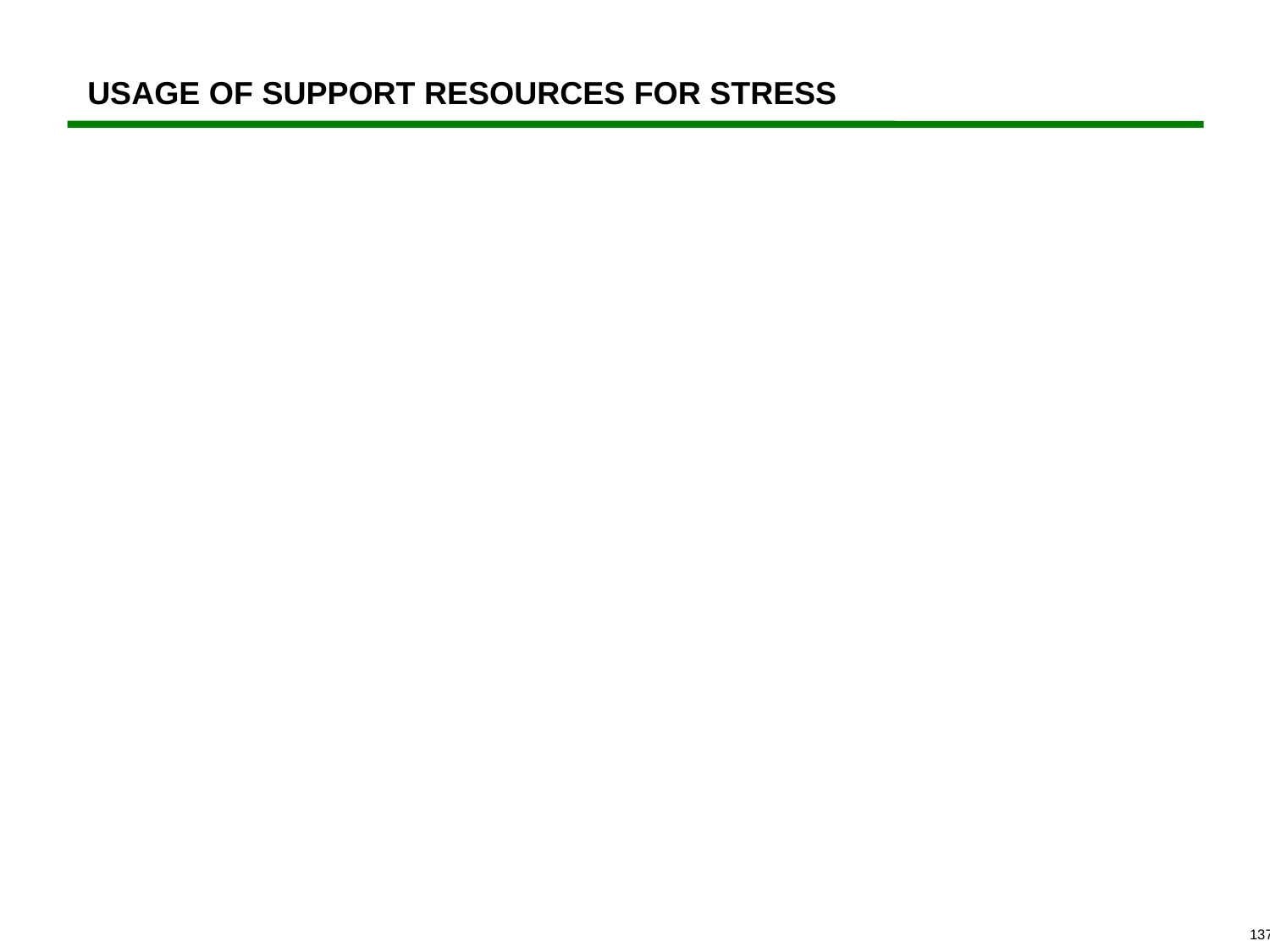

# USAGE OF SUPPORT RESOURCES FOR STRESS